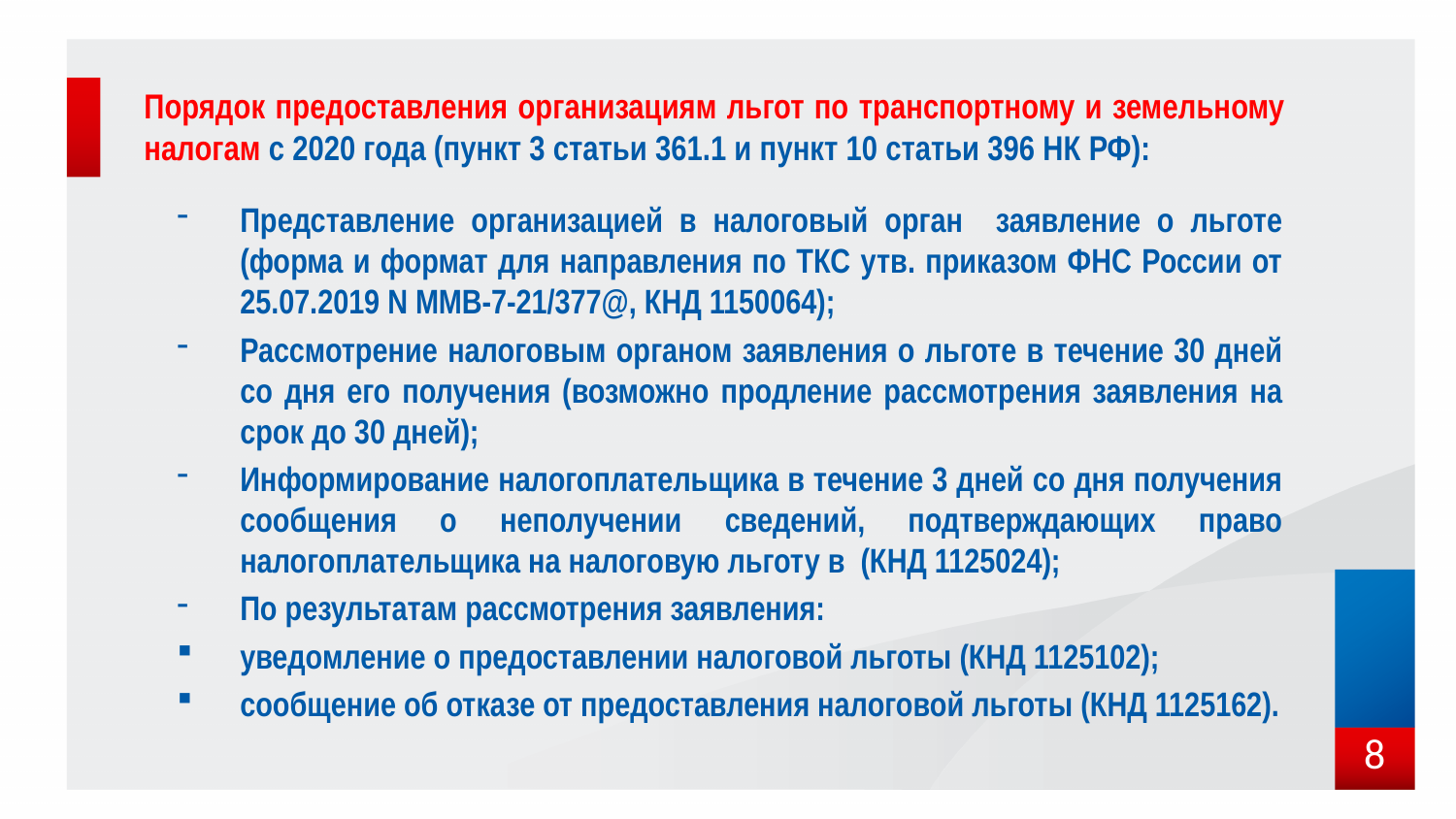

# Порядок предоставления организациям льгот по транспортному и земельному налогам с 2020 года (пункт 3 статьи 361.1 и пункт 10 статьи 396 НК РФ):
Представление организацией в налоговый орган  заявление о льготе (форма и формат для направления по ТКС утв. приказом ФНС России от 25.07.2019 N ММВ-7-21/377@, КНД 1150064);
Рассмотрение налоговым органом заявления о льготе в течение 30 дней со дня его получения (возможно продление рассмотрения заявления на срок до 30 дней);
Информирование налогоплательщика в течение 3 дней со дня получения сообщения о неполучении сведений, подтверждающих право налогоплательщика на налоговую льготу в  (КНД 1125024);
По результатам рассмотрения заявления:
уведомление о предоставлении налоговой льготы (КНД 1125102);
сообщение об отказе от предоставления налоговой льготы (КНД 1125162).

8